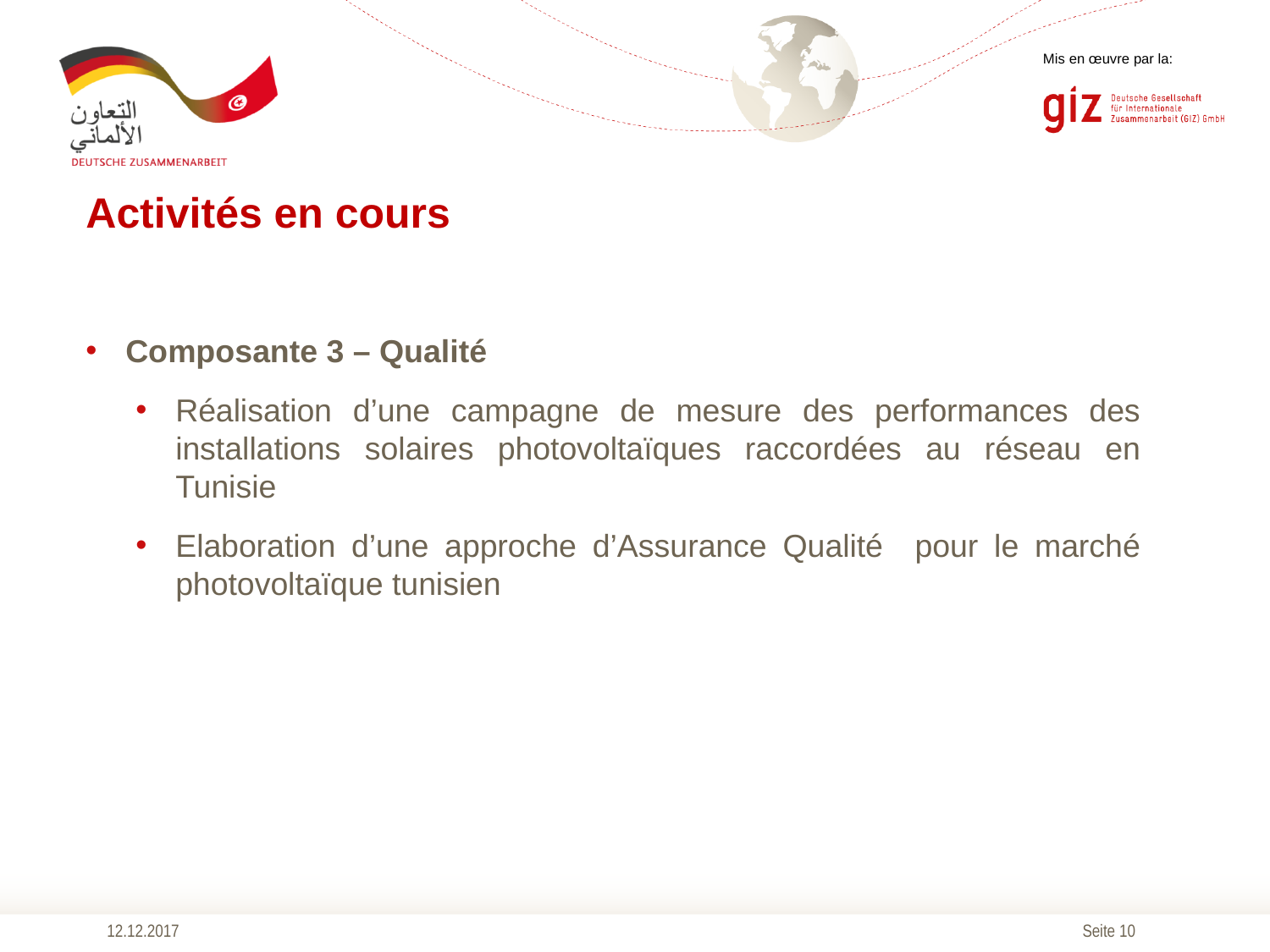

Mis en œuvre par la:
# Activités en cours

Composante 3 – Qualité
Réalisation d’une campagne de mesure des performances des installations solaires photovoltaïques raccordées au réseau en Tunisie
Elaboration d’une approche d’Assurance Qualité  pour le marché photovoltaïque tunisien

12.12.2017